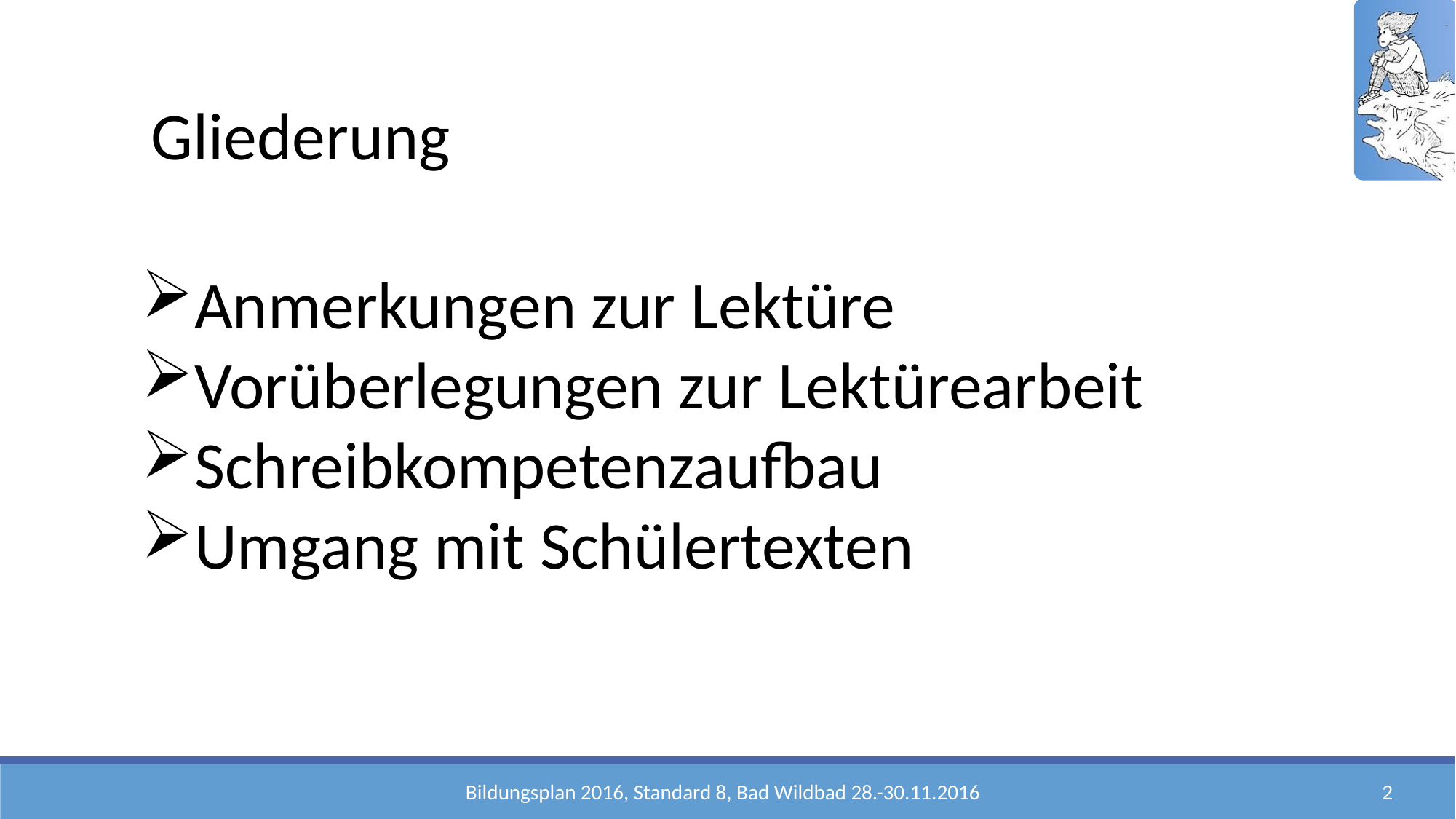

Gliederung
Anmerkungen zur Lektüre
Vorüberlegungen zur Lektürearbeit
Schreibkompetenzaufbau
Umgang mit Schülertexten